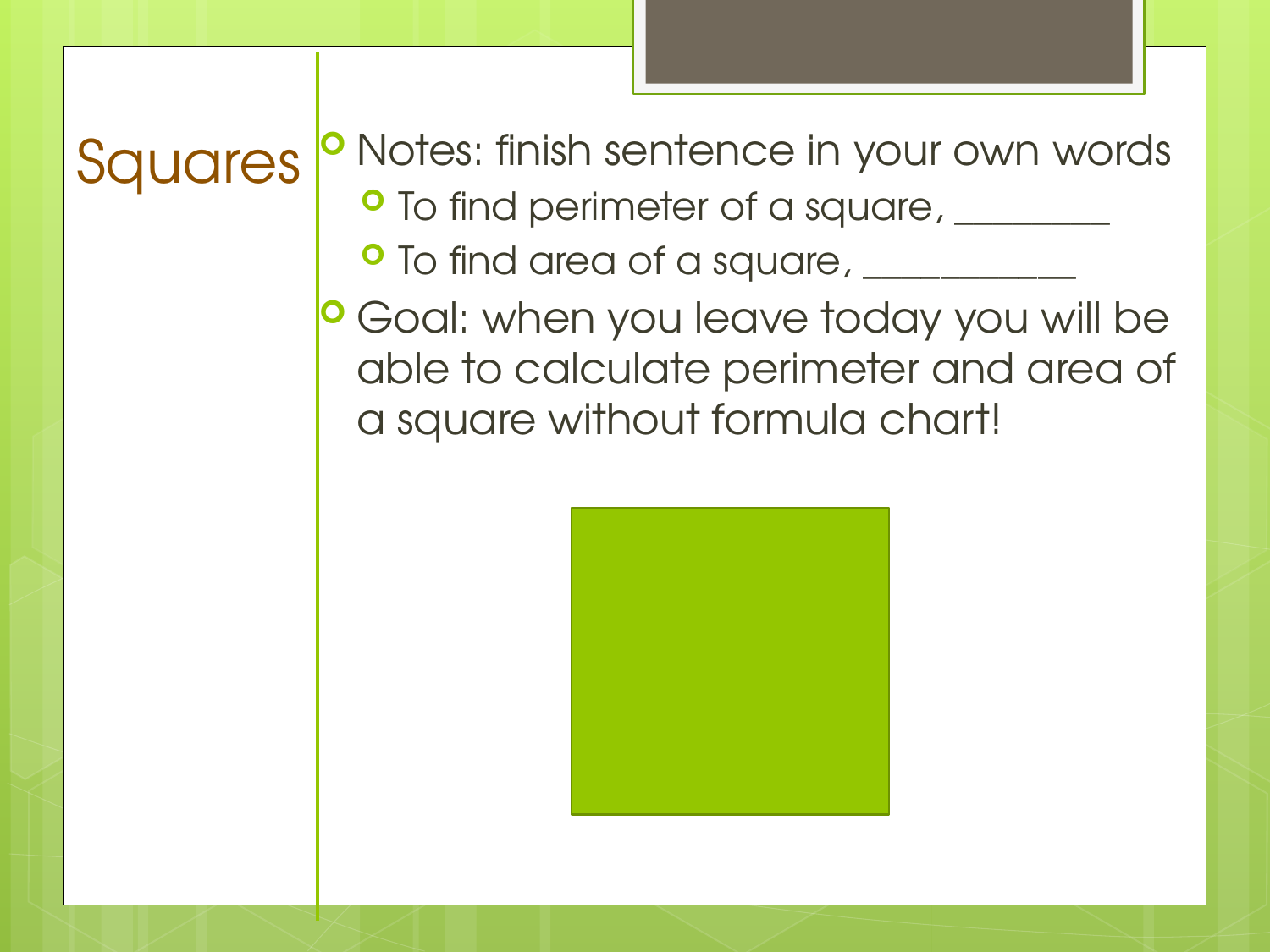

# Squares
Notes: finish sentence in your own words
To find perimeter of a square, ________
To find area of a square, ___________
Goal: when you leave today you will be able to calculate perimeter and area of a square without formula chart!